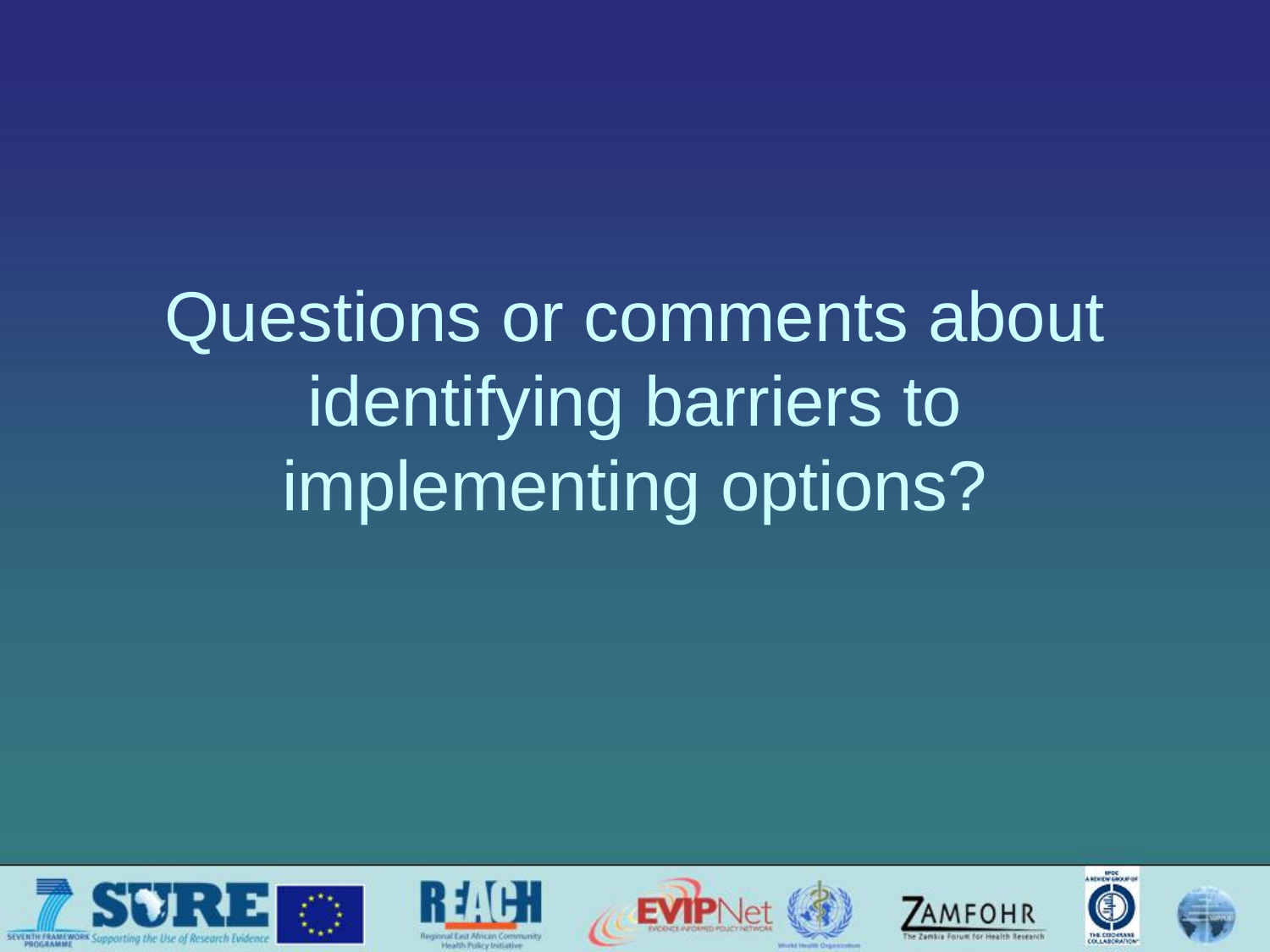

# Questions or comments about identifying barriers to implementing options?